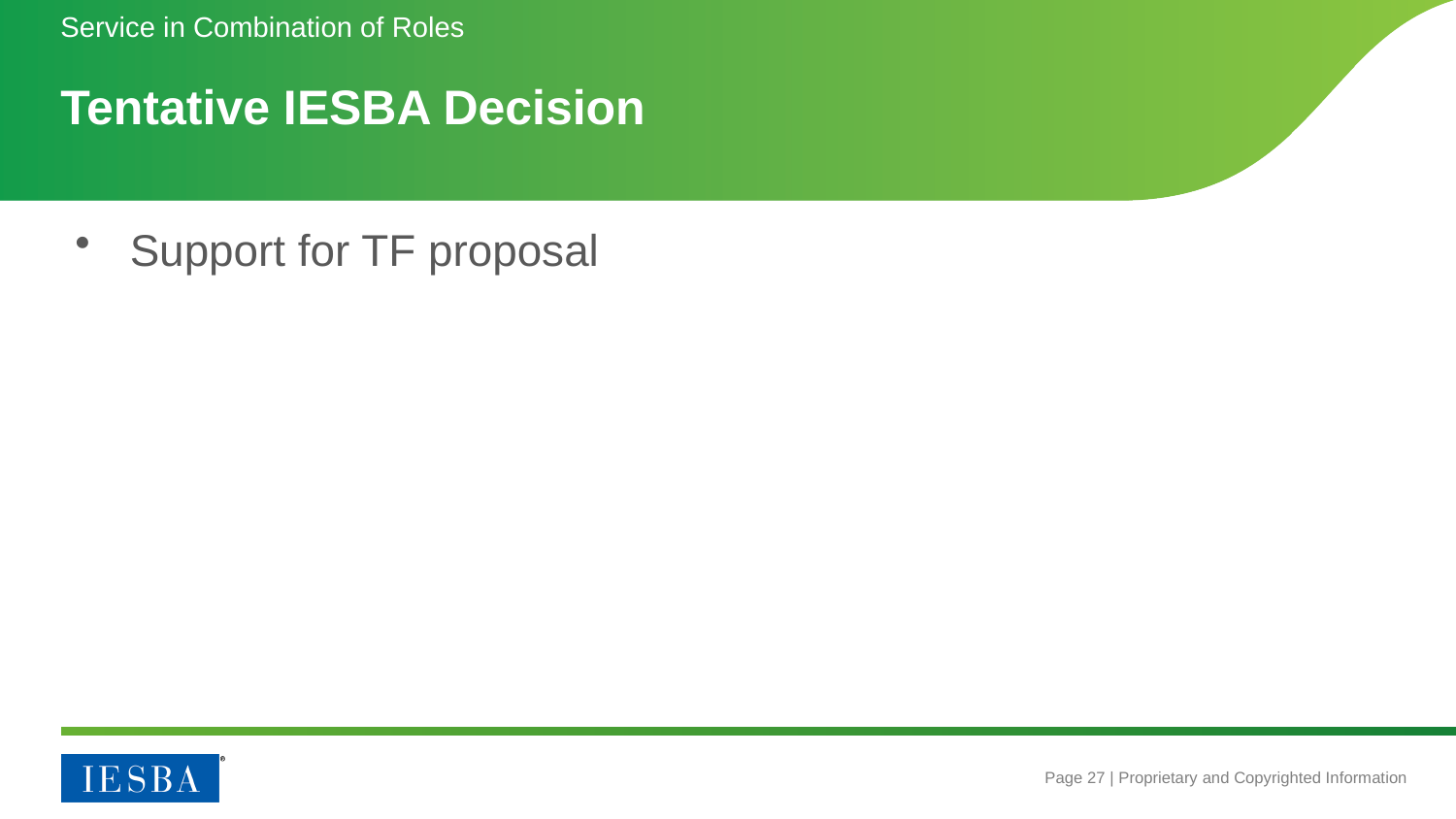

Service in Combination of Roles
# Tentative IESBA Decision
Support for TF proposal